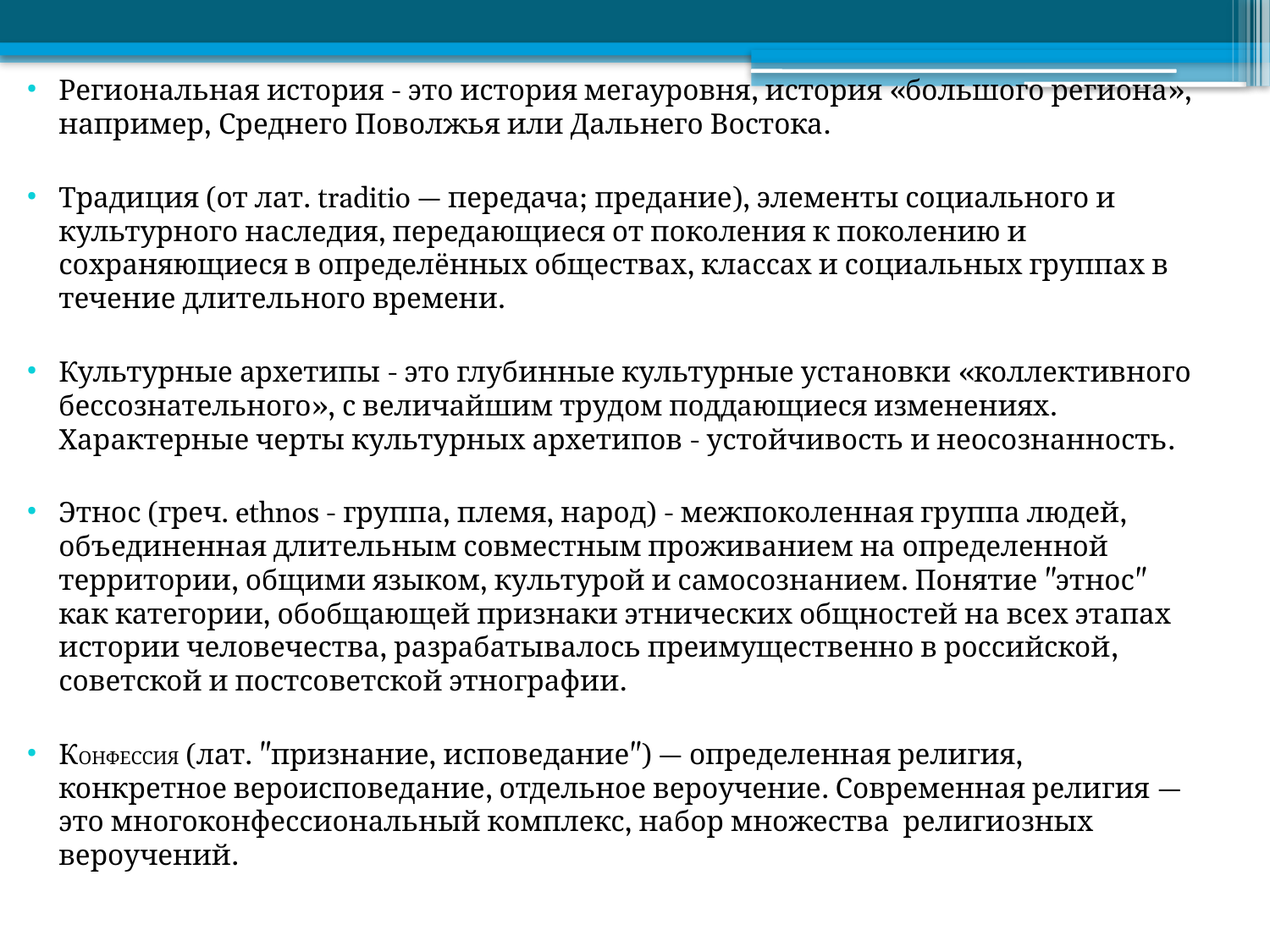

Региональная история - это история мегауровня, история «большого региона», например, Среднего Поволжья или Дальнего Востока.

Традиция (от лат. traditio — передача; предание), элементы социального и культурного наследия, передающиеся от поколения к поколению и сохраняющиеся в определённых обществах, классах и социальных группах в течение длительного времени.

Культурные архетипы - это глубинные культурные установки «коллективного бессознательного», с величайшим трудом поддающиеся изменениях. Характерные черты культурных архетипов - устойчивость и неосознанность.

Этнос (греч. ethnos - группа, племя, народ) - межпоколенная группа людей, объединенная длительным совместным проживанием на определенной территории, общими языком, культурой и самосознанием. Понятие "этнос" как категории, обобщающей признаки этнических общностей на всех этапах истории человечества, разрабатывалось преимущественно в российской, советской и постсоветской этнографии.

КОНФЕССИЯ (лат. "признание, исповедание") — определенная религия, конкретное вероисповедание, отдельное вероучение. Современная религия — это многоконфессиональный комплекс, набор множества  религиозных вероучений.